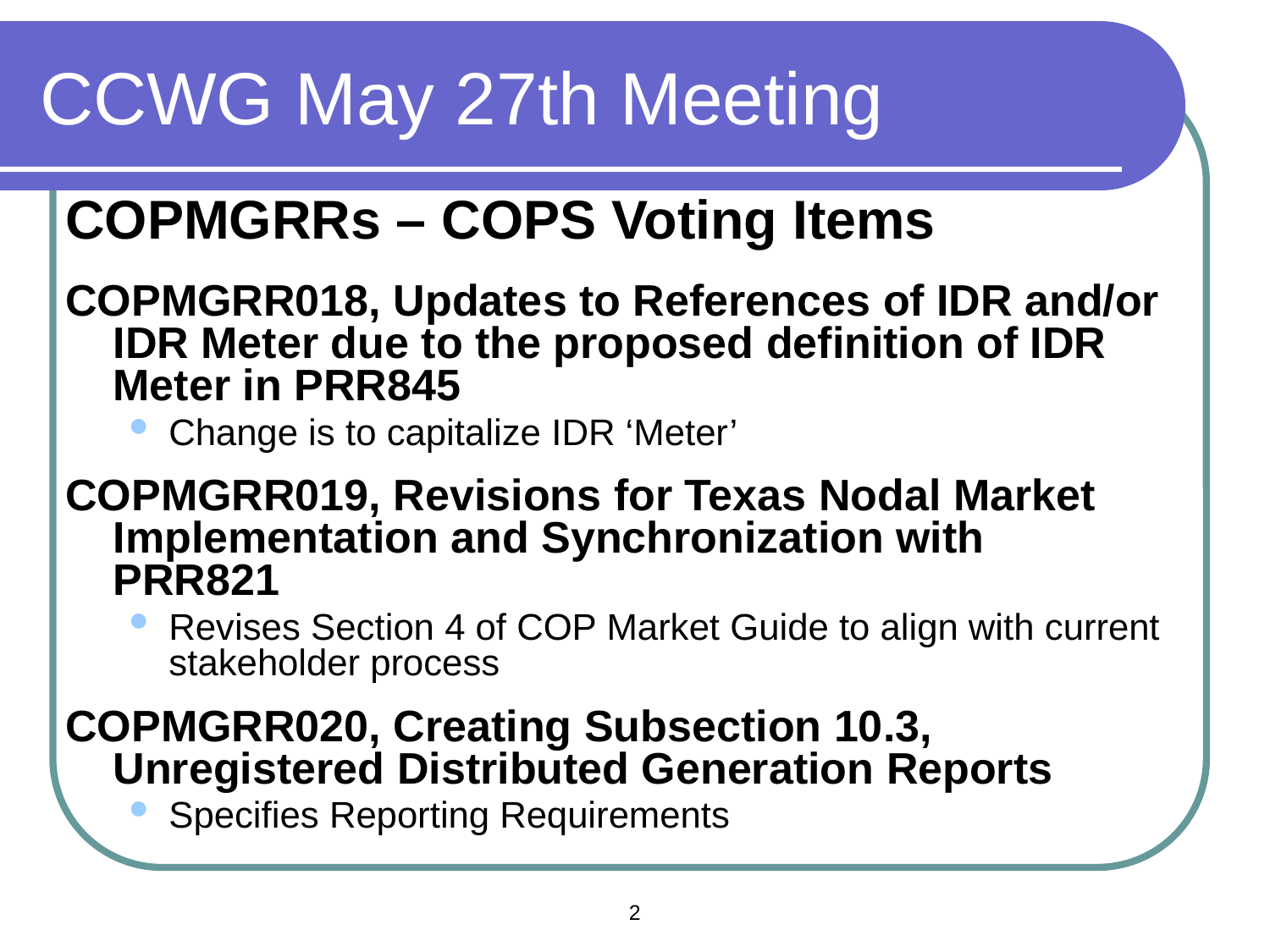

# CCWG May 27th Meeting
COPMGRRs – COPS Voting Items

COPMGRR018, Updates to References of IDR and/or IDR Meter due to the proposed definition of IDR Meter in PRR845
Change is to capitalize IDR ‘Meter’

COPMGRR019, Revisions for Texas Nodal Market Implementation and Synchronization with PRR821
Revises Section 4 of COP Market Guide to align with current stakeholder process

COPMGRR020, Creating Subsection 10.3, Unregistered Distributed Generation Reports
Specifies Reporting Requirements
2